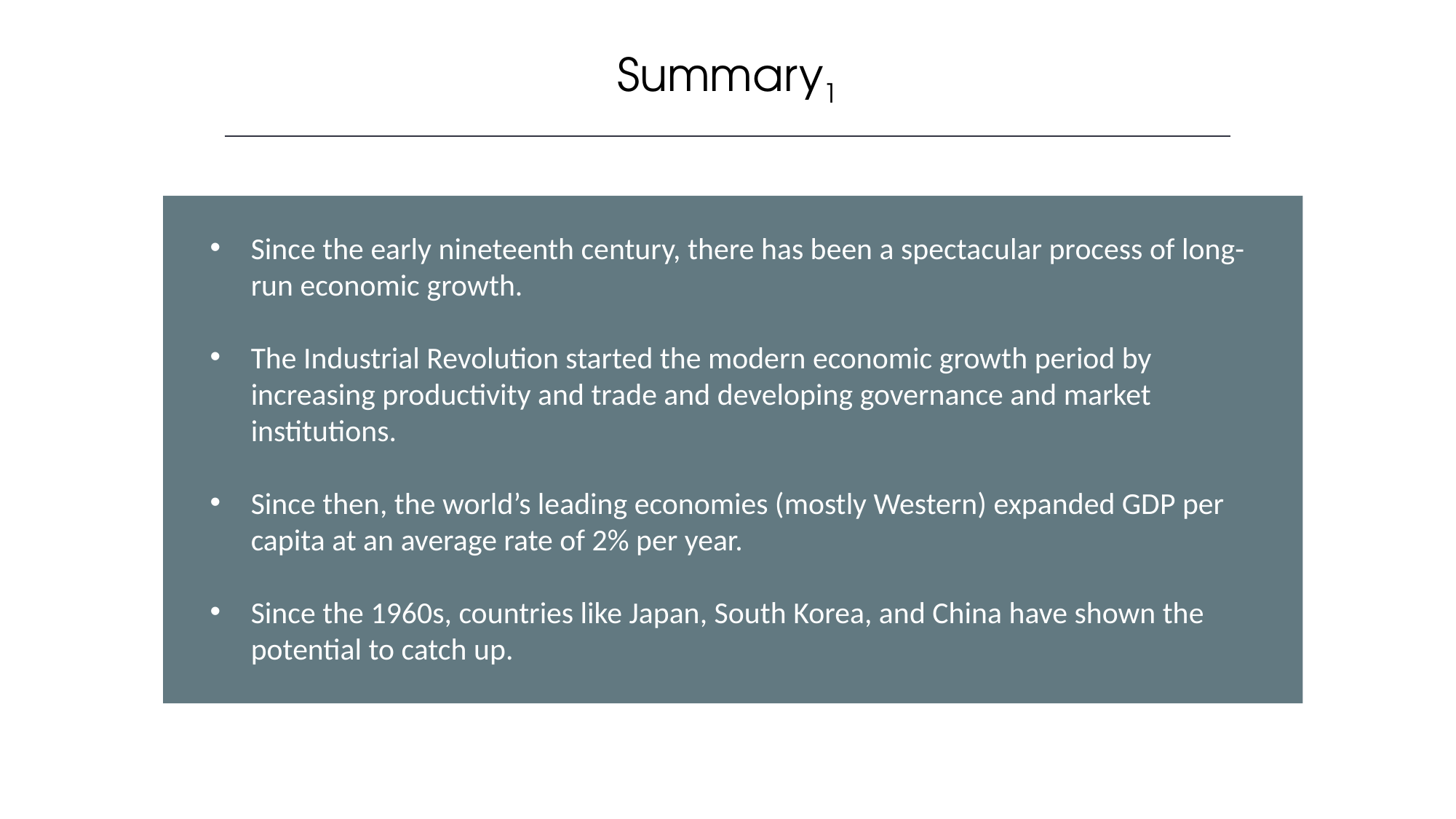

Summary1

Since the early nineteenth century, there has been a spectacular process of long-run economic growth.

The Industrial Revolution started the modern economic growth period by increasing productivity and trade and developing governance and market institutions.

Since then, the world’s leading economies (mostly Western) expanded GDP per capita at an average rate of 2% per year.

Since the 1960s, countries like Japan, South Korea, and China have shown the potential to catch up.